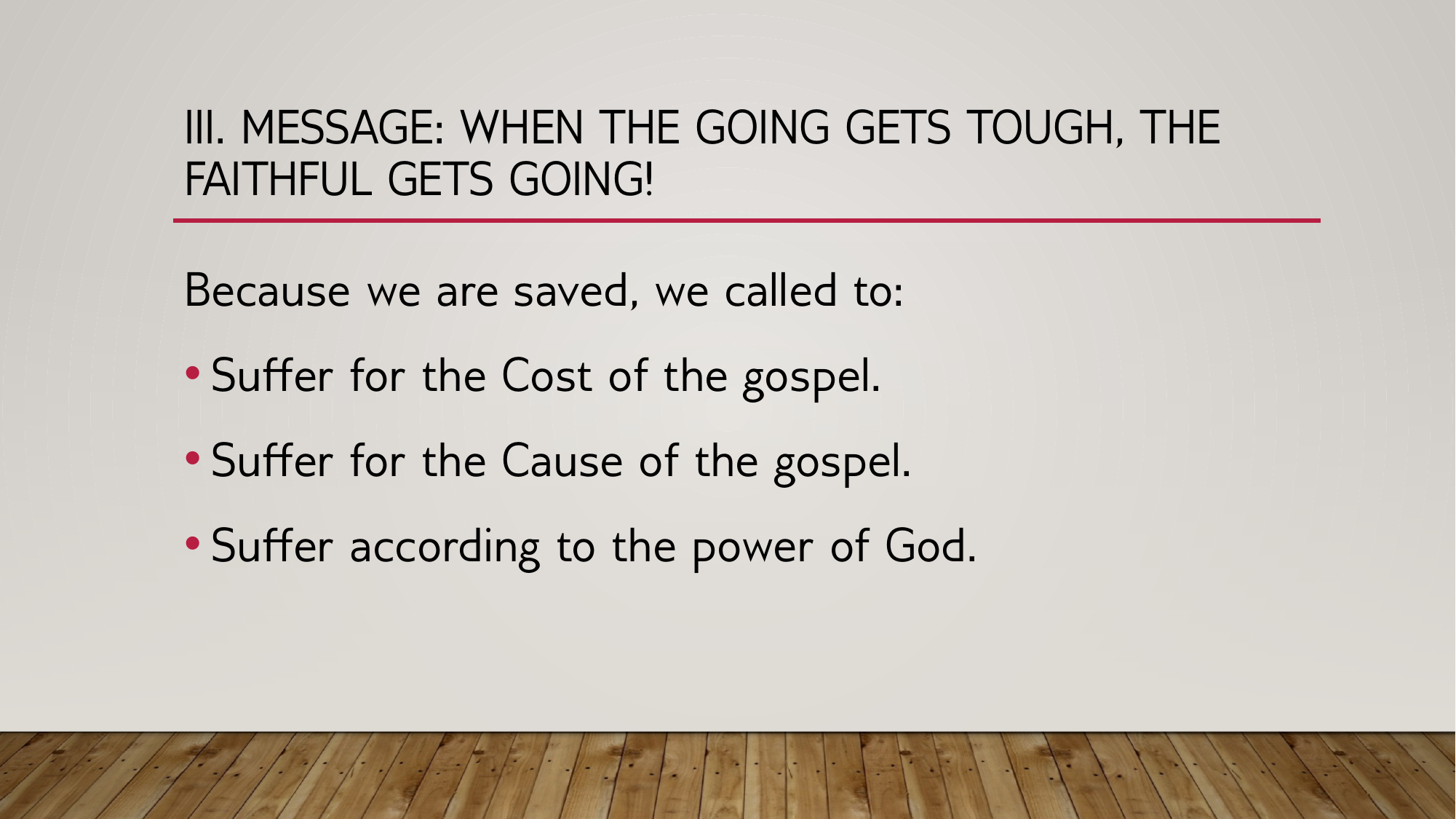

# III. Message: when the going gets tough, the faithful gets going!
Because we are saved, we called to:
Suffer for the Cost of the gospel.
Suffer for the Cause of the gospel.
Suffer according to the power of God.